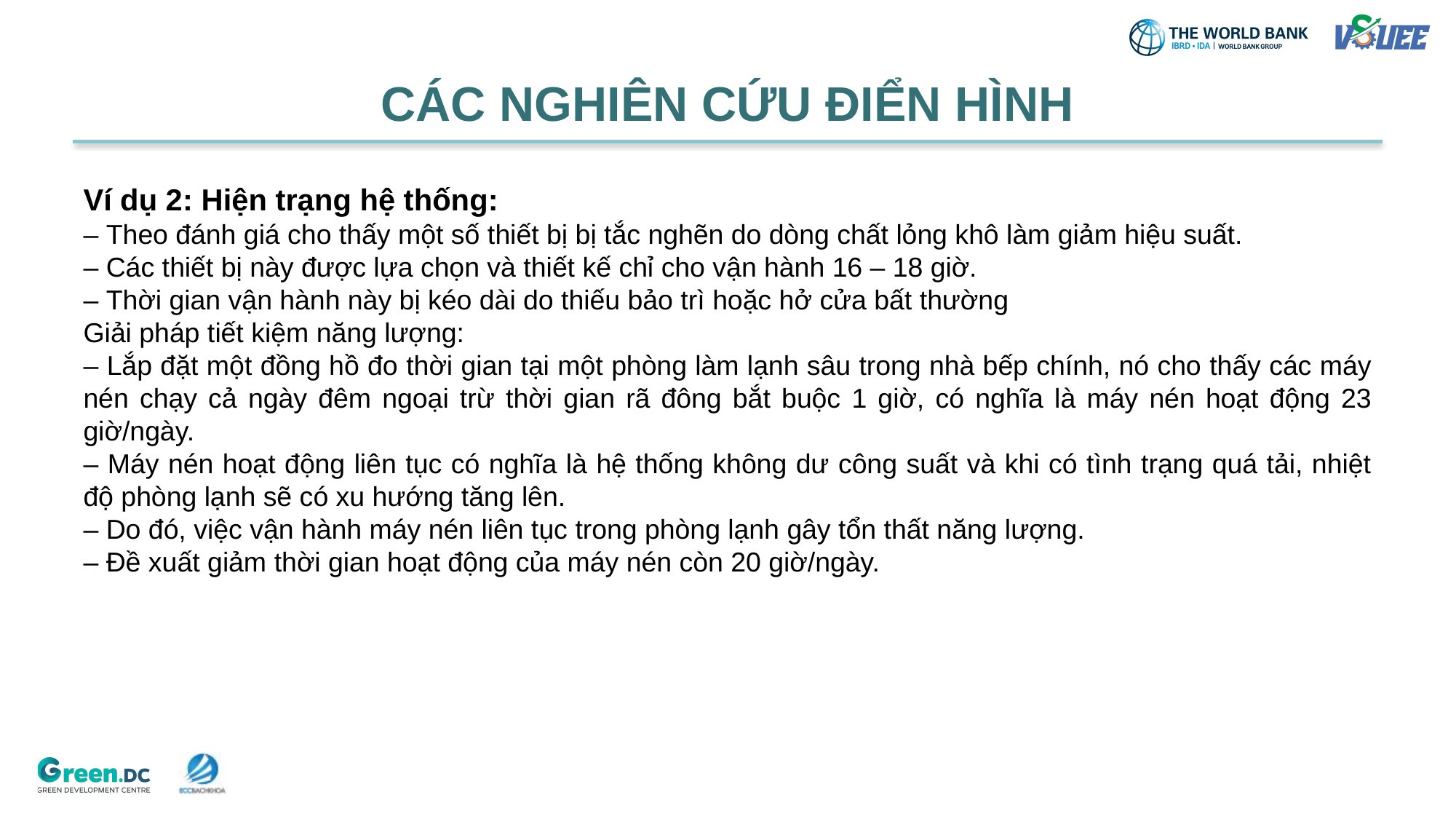

# CÁC NGHIÊN CỨU ĐIỂN HÌNH
Ví dụ 2: Hiện trạng hệ thống:
– Theo đánh giá cho thấy một số thiết bị bị tắc nghẽn do dòng chất lỏng khô làm giảm hiệu suất.
– Các thiết bị này được lựa chọn và thiết kế chỉ cho vận hành 16 – 18 giờ.
– Thời gian vận hành này bị kéo dài do thiếu bảo trì hoặc hở cửa bất thường
Giải pháp tiết kiệm năng lượng:
– Lắp đặt một đồng hồ đo thời gian tại một phòng làm lạnh sâu trong nhà bếp chính, nó cho thấy các máy nén chạy cả ngày đêm ngoại trừ thời gian rã đông bắt buộc 1 giờ, có nghĩa là máy nén hoạt động 23 giờ/ngày.
– Máy nén hoạt động liên tục có nghĩa là hệ thống không dư công suất và khi có tình trạng quá tải, nhiệt độ phòng lạnh sẽ có xu hướng tăng lên.
– Do đó, việc vận hành máy nén liên tục trong phòng lạnh gây tổn thất năng lượng.
– Đề xuất giảm thời gian hoạt động của máy nén còn 20 giờ/ngày.